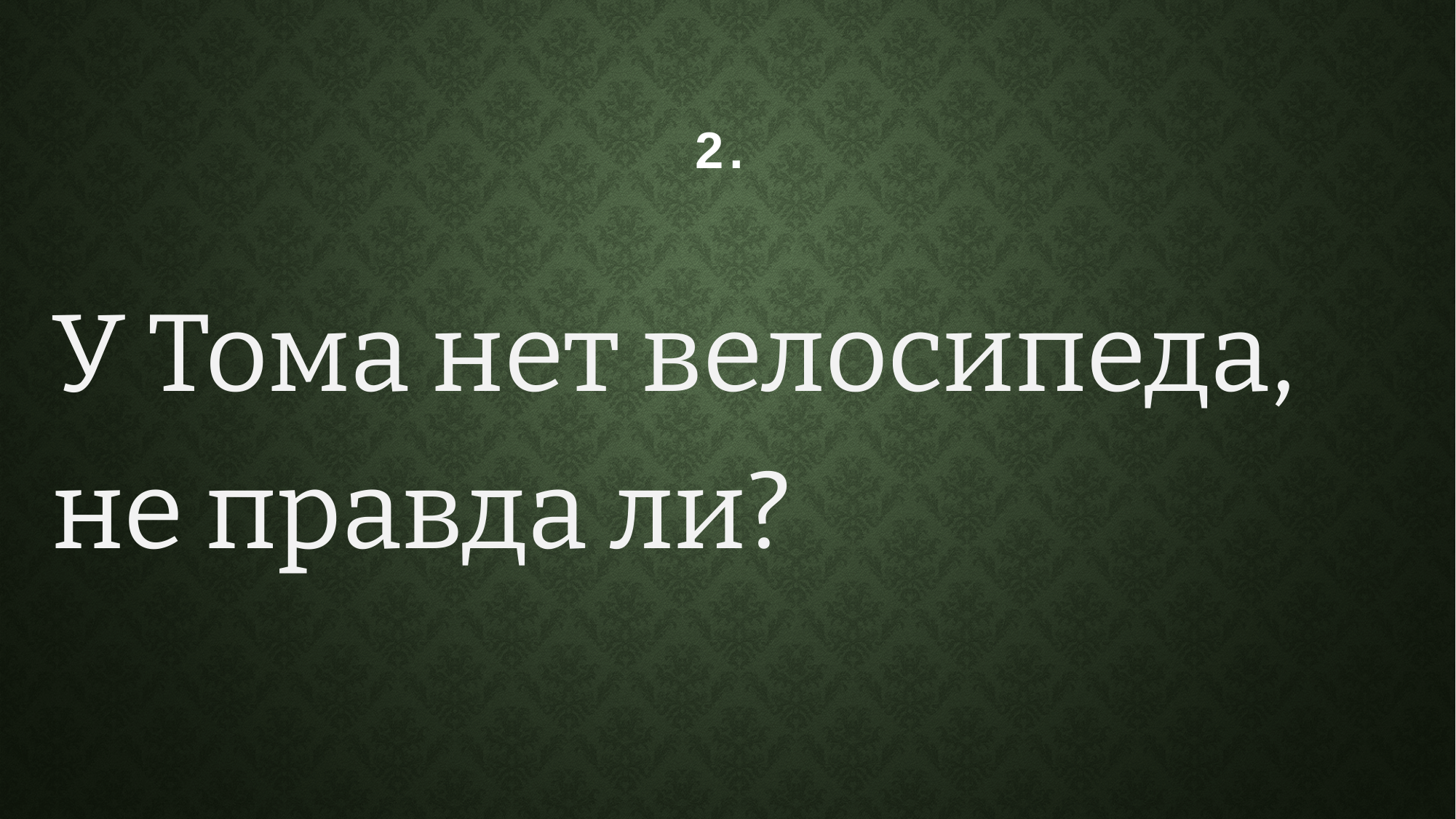

# 2.
У Тома нет велосипеда, не правда ли?